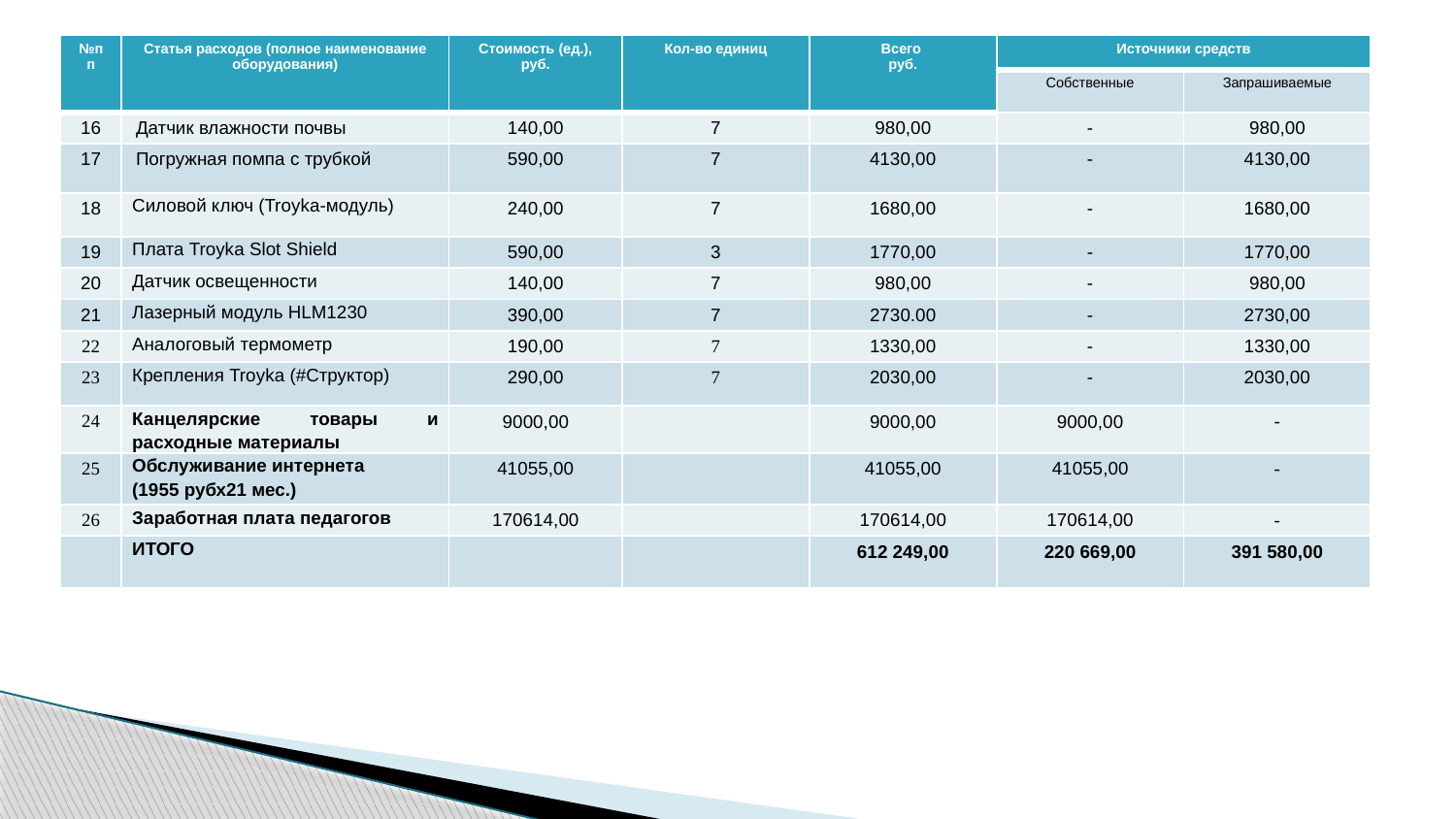

| №пп | Статья расходов (полное наименование оборудования) | Стоимость (ед.), руб. | Кол-во единиц | Всего руб. | Источники средств |  |
| --- | --- | --- | --- | --- | --- | --- |
|  |  |  |  |  | Собственные | Запрашиваемые |
| 16 | Датчик влажности почвы | 140,00 | 7 | 980,00 | - | 980,00 |
| 17 | Погружная помпа с трубкой | 590,00 | 7 | 4130,00 | - | 4130,00 |
| 18 | Силовой ключ (Troyka-модуль) | 240,00 | 7 | 1680,00 | - | 1680,00 |
| 19 | Плата Troyka Slot Shield | 590,00 | 3 | 1770,00 | - | 1770,00 |
| 20 | Датчик освещенности | 140,00 | 7 | 980,00 | - | 980,00 |
| 21 | Лазерный модуль HLM1230 | 390,00 | 7 | 2730.00 | - | 2730,00 |
| 22 | Аналоговый термометр | 190,00 | 7 | 1330,00 | - | 1330,00 |
| 23 | Крепления Troyka (#Структор) | 290,00 | 7 | 2030,00 | - | 2030,00 |
| 24 | Канцелярские товары и расходные материалы | 9000,00 |  | 9000,00 | 9000,00 | - |
| 25 | Обслуживание интернета (1955 рубх21 мес.) | 41055,00 |  | 41055,00 | 41055,00 | - |
| 26 | Заработная плата педагогов | 170614,00 |  | 170614,00 | 170614,00 | - |
|  | ИТОГО |  |  | 612 249,00 | 220 669,00 | 391 580,00 |